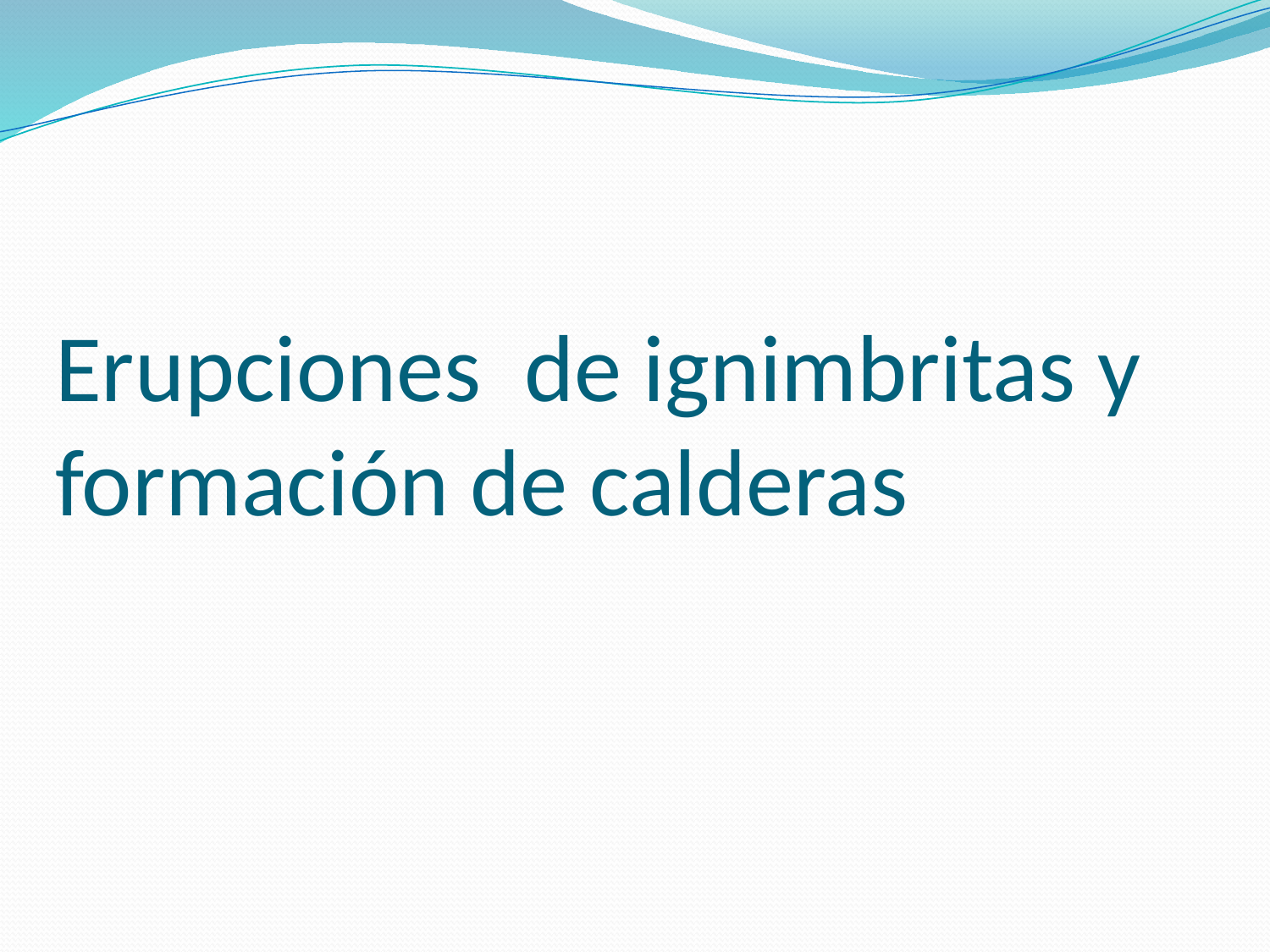

# Erupciones  de ignimbritas y formación de calderas